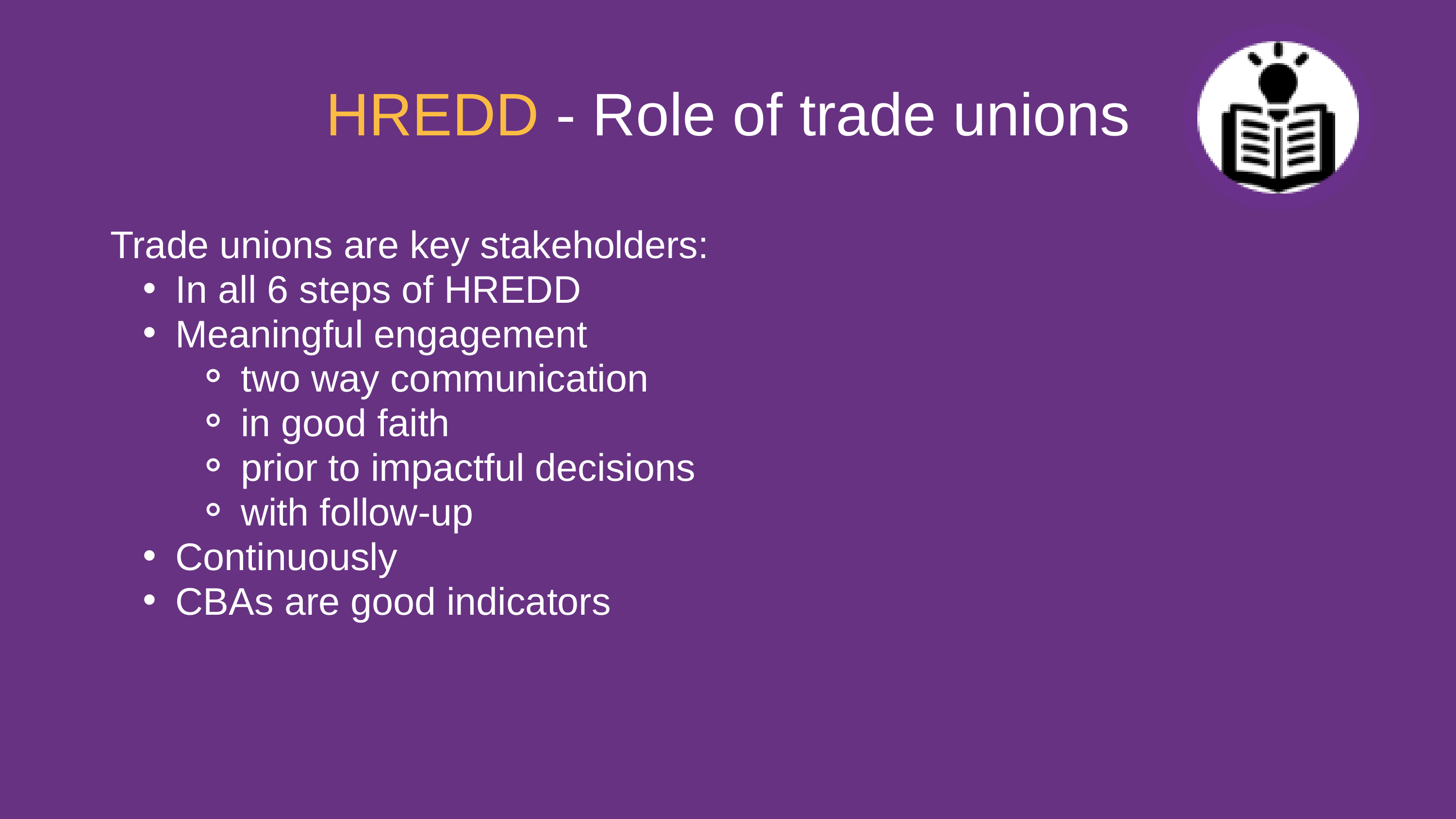

HREDD - Role of trade unions
Trade unions are key stakeholders:
In all 6 steps of HREDD
Meaningful engagement
two way communication
in good faith
prior to impactful decisions
with follow-up
Continuously
CBAs are good indicators